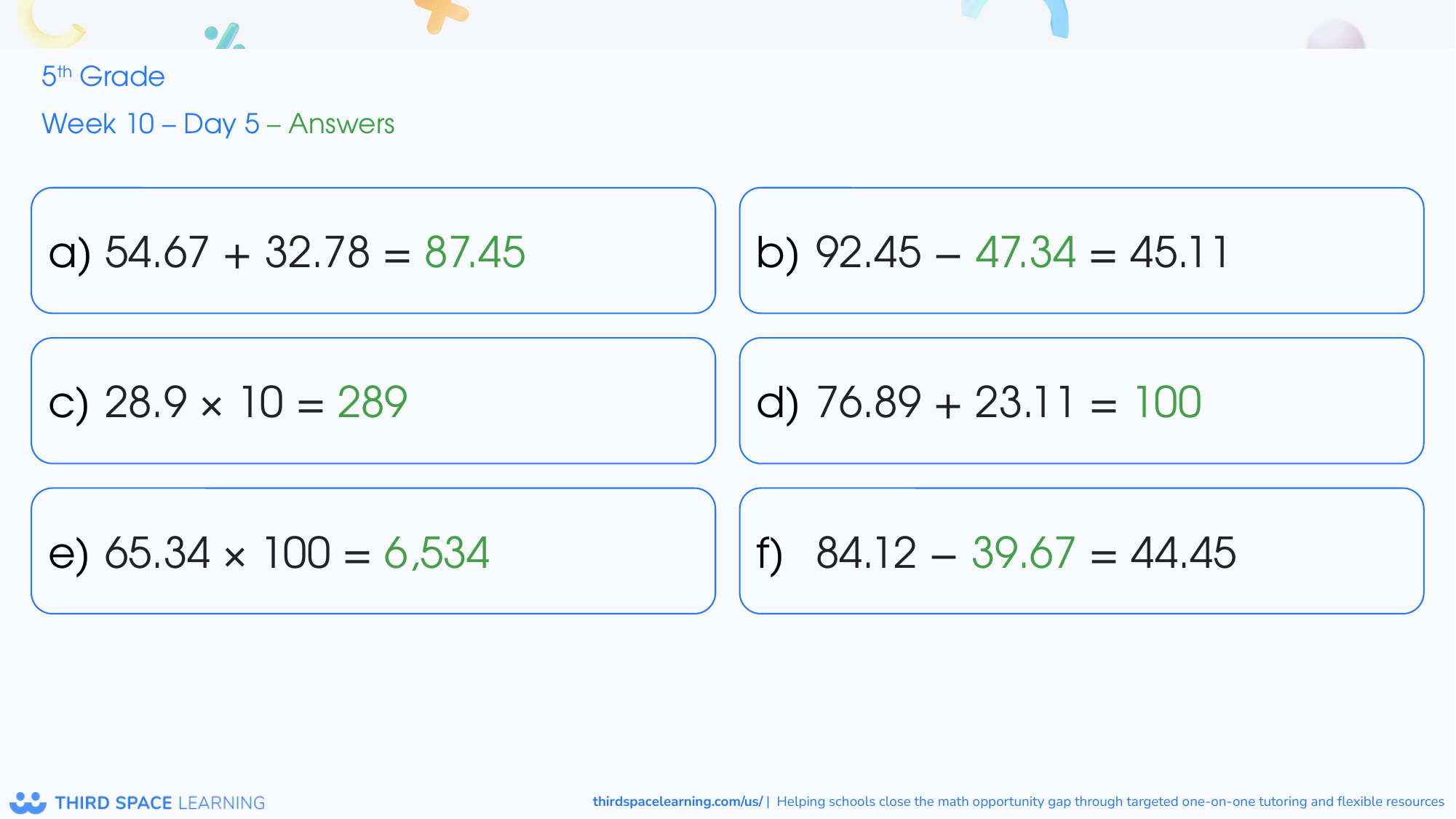

5th Grade
Week 10 – Day 5 – Answers
54.67 + 32.78 = 87.45
92.45 − 47.34 = 45.11
28.9 × 10 = 289
76.89 + 23.11 = 100
65.34 × 100 = 6,534
84.12 − 39.67 = 44.45